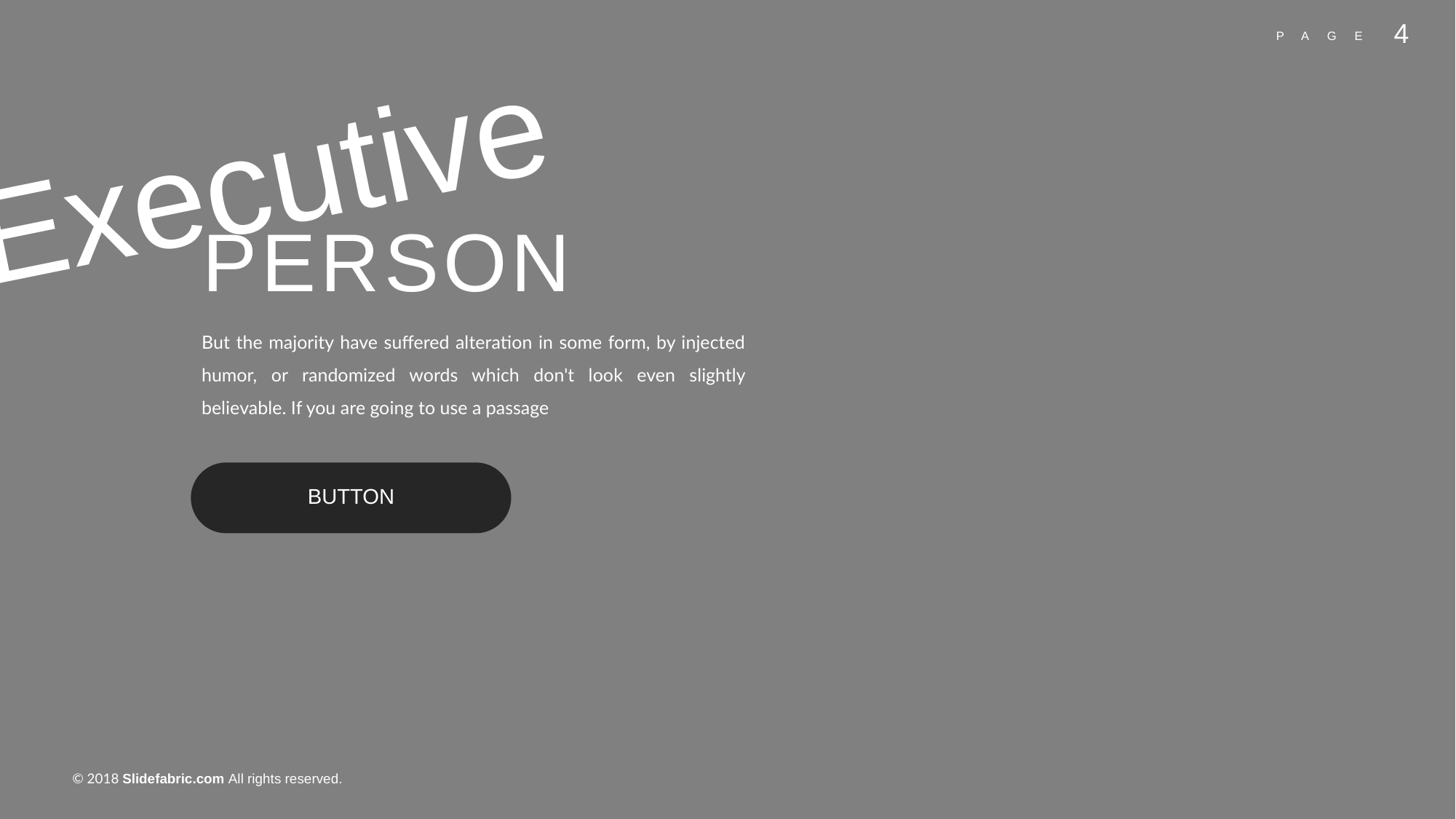

Executive
PERSON
But the majority have suffered alteration in some form, by injected humor, or randomized words which don't look even slightly believable. If you are going to use a passage

BUTTON